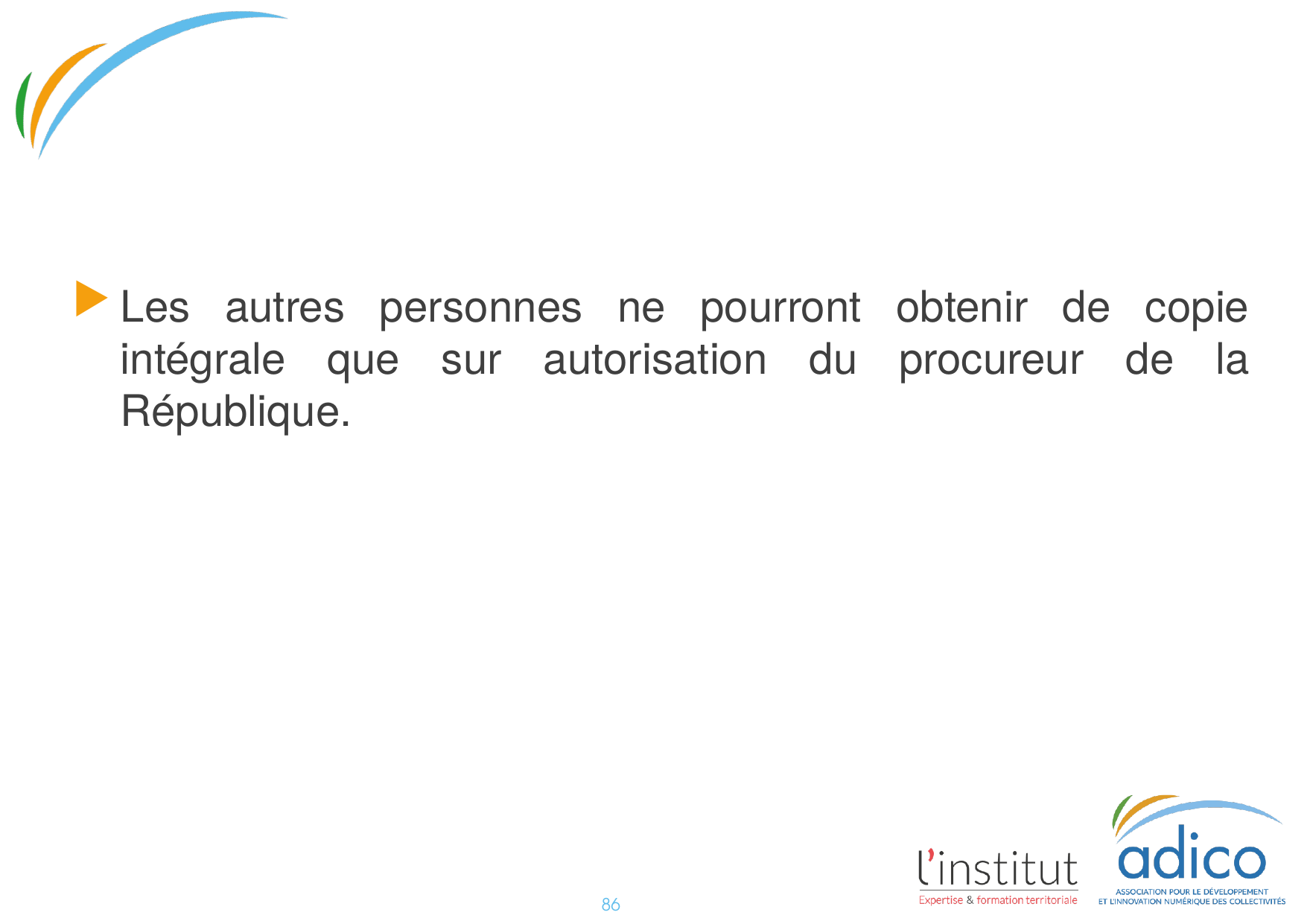

#

Les autres personnes ne pourront obtenir de copie intégrale que sur autorisation du procureur de la République.